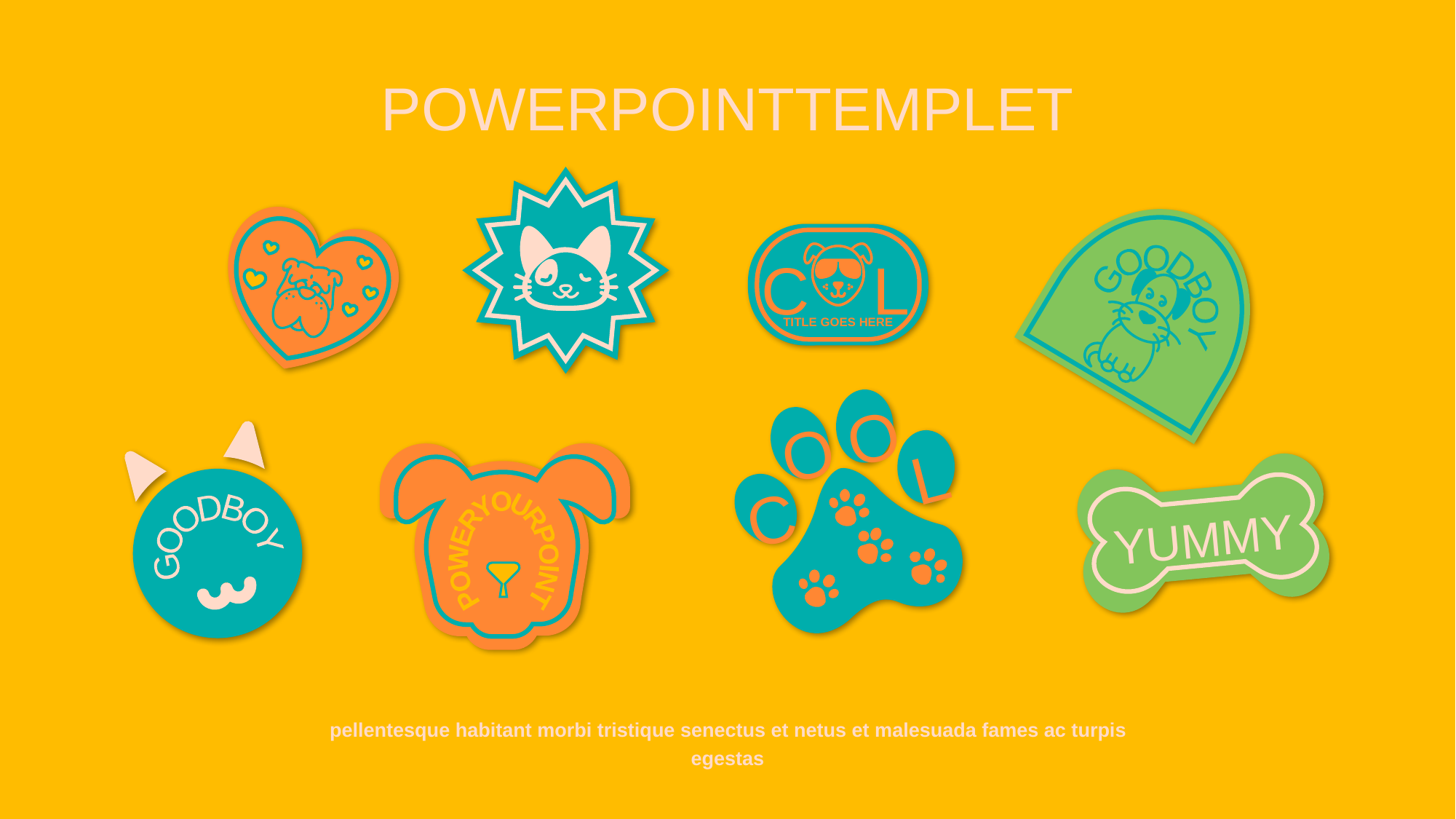

POWERPOINTTEMPLET

GOODBOY

C

L
TITLE GOES HERE

O
O

C
L

GOODBOY

POWERYOURPOINT

YUMMY
pellentesque habitant morbi tristique senectus et netus et malesuada fames ac turpis egestas